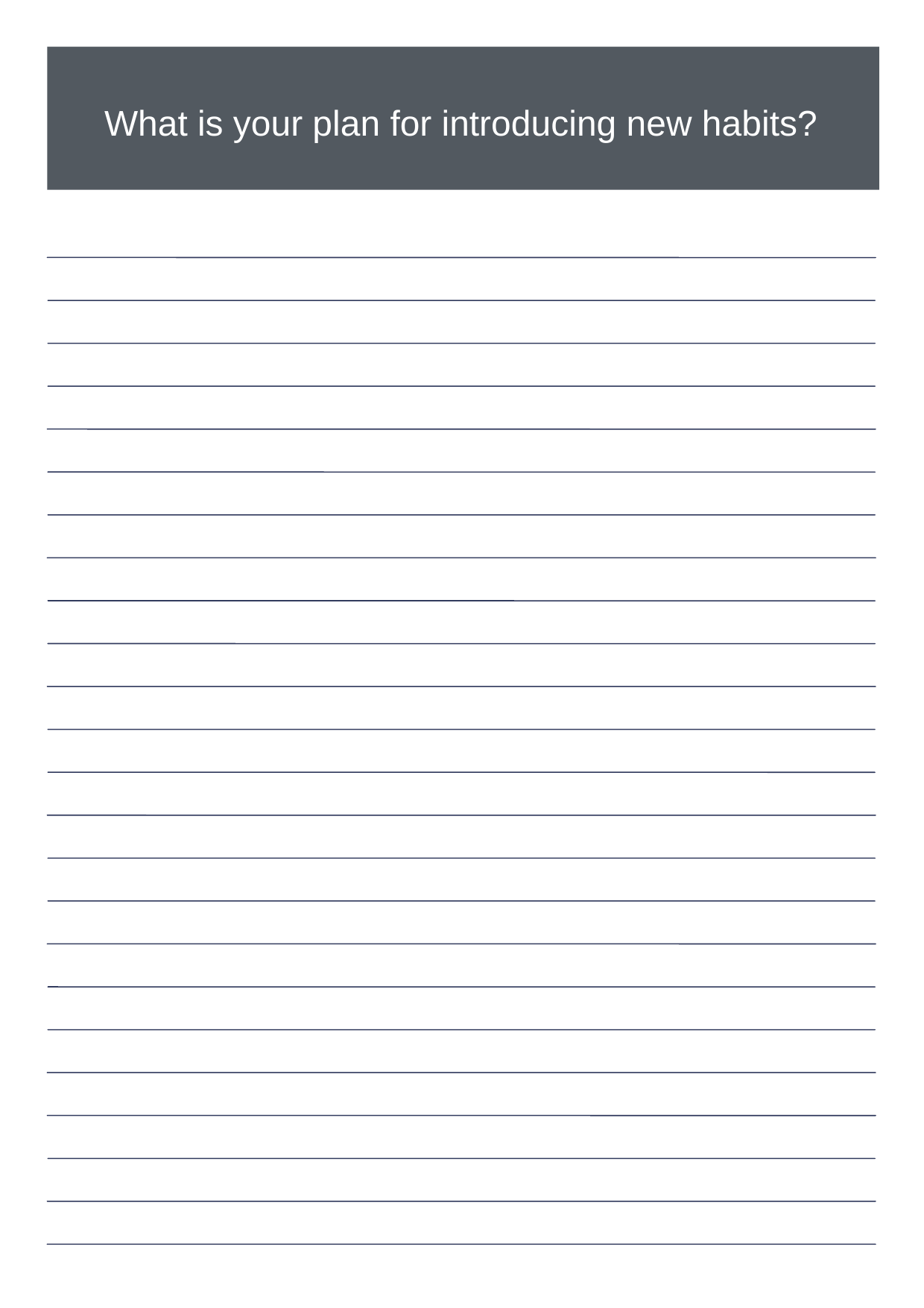

What is your plan for introducing new habits?